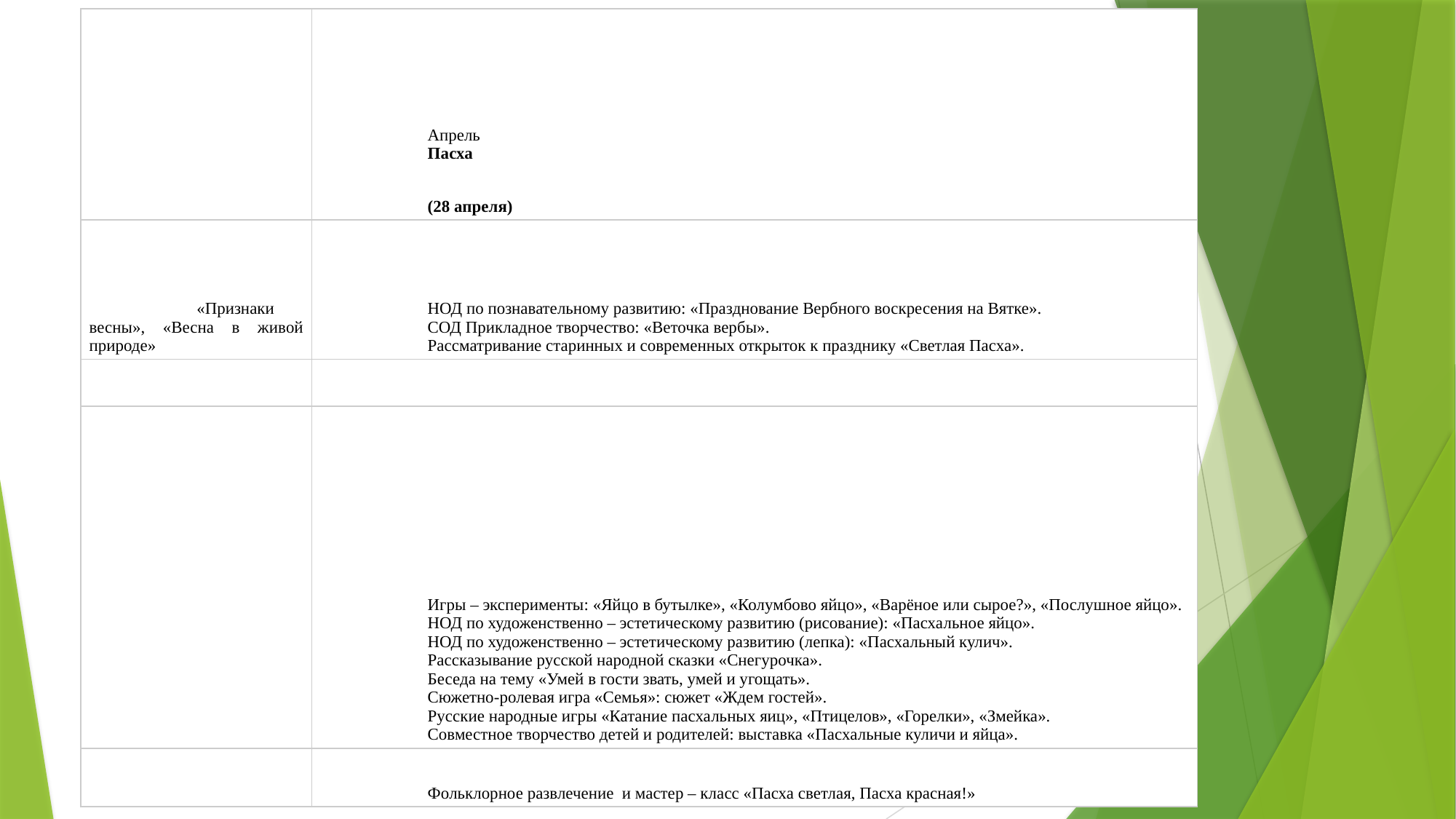

|  | Апрель Пасха (28 апреля) |
| --- | --- |
| «Признаки весны», «Весна в живой природе» | НОД по познавательному развитию: «Празднование Вербного воскресения на Вятке».  СОД Прикладное творчество: «Веточка вербы». Рассматривание старинных и современных открыток к празднику «Светлая Пасха». |
|  |  |
|  | Игры – эксперименты: «Яйцо в бутылке», «Колумбово яйцо», «Варёное или сырое?», «Послушное яйцо». НОД по художенственно – эстетическому развитию (рисование): «Пасхальное яйцо». НОД по художенственно – эстетическому развитию (лепка): «Пасхальный кулич».  Рассказывание русской народной сказки «Снегурочка». Беседа на тему «Умей в гости звать, умей и угощать».  Сюжетно-ролевая игра «Семья»: сюжет «Ждем гостей».   Русские народные игры «Катание пасхальных яиц», «Птицелов», «Горелки», «Змейка».   Совместное творчество детей и родителей: выставка «Пасхальные куличи и яйца». |
|  | Фольклорное развлечение  и мастер – класс «Пасха светлая, Пасха красная!» |